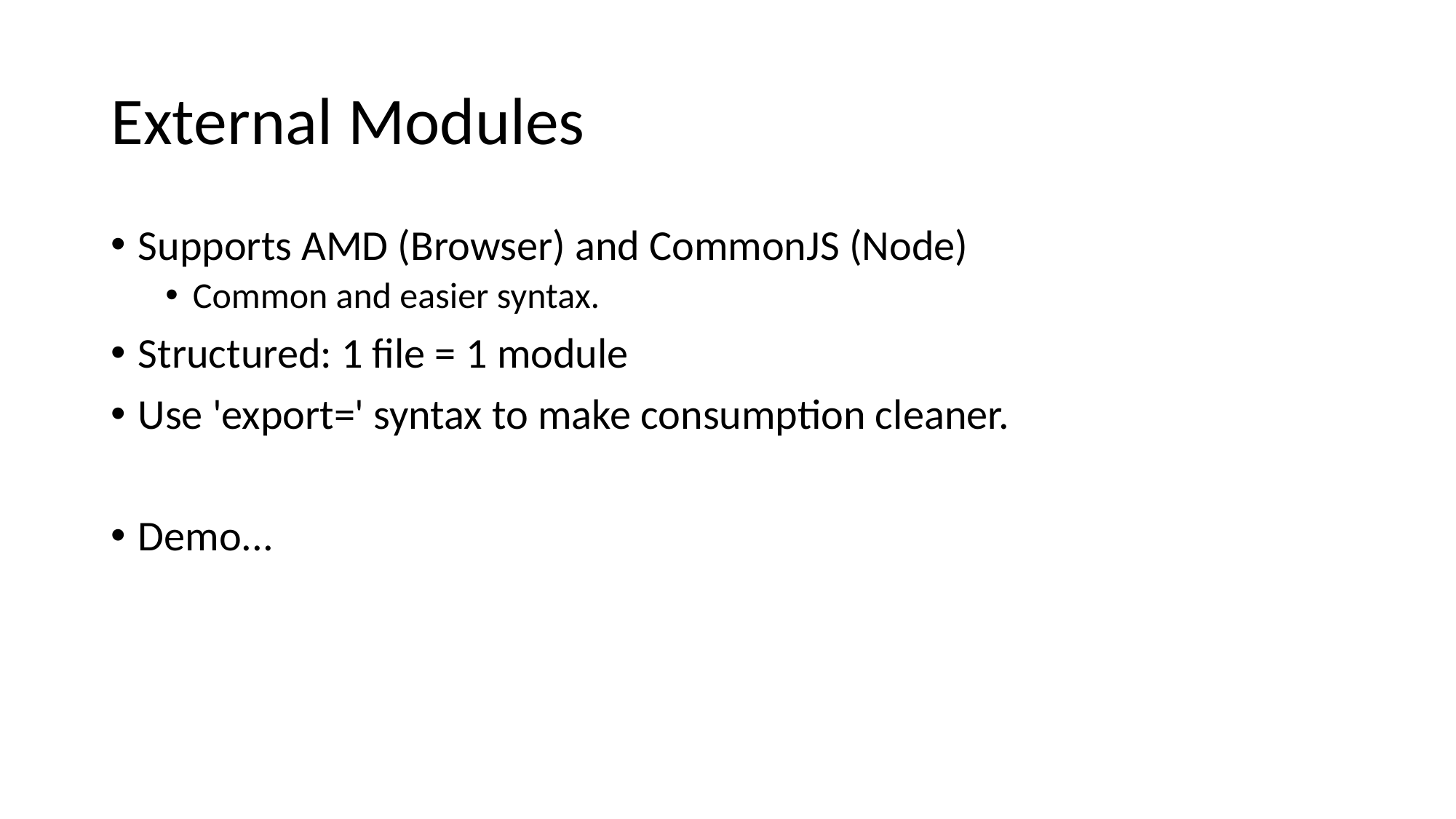

# External Modules
Supports AMD (Browser) and CommonJS (Node)
Common and easier syntax.
Structured: 1 file = 1 module
Use 'export=' syntax to make consumption cleaner.

Demo...